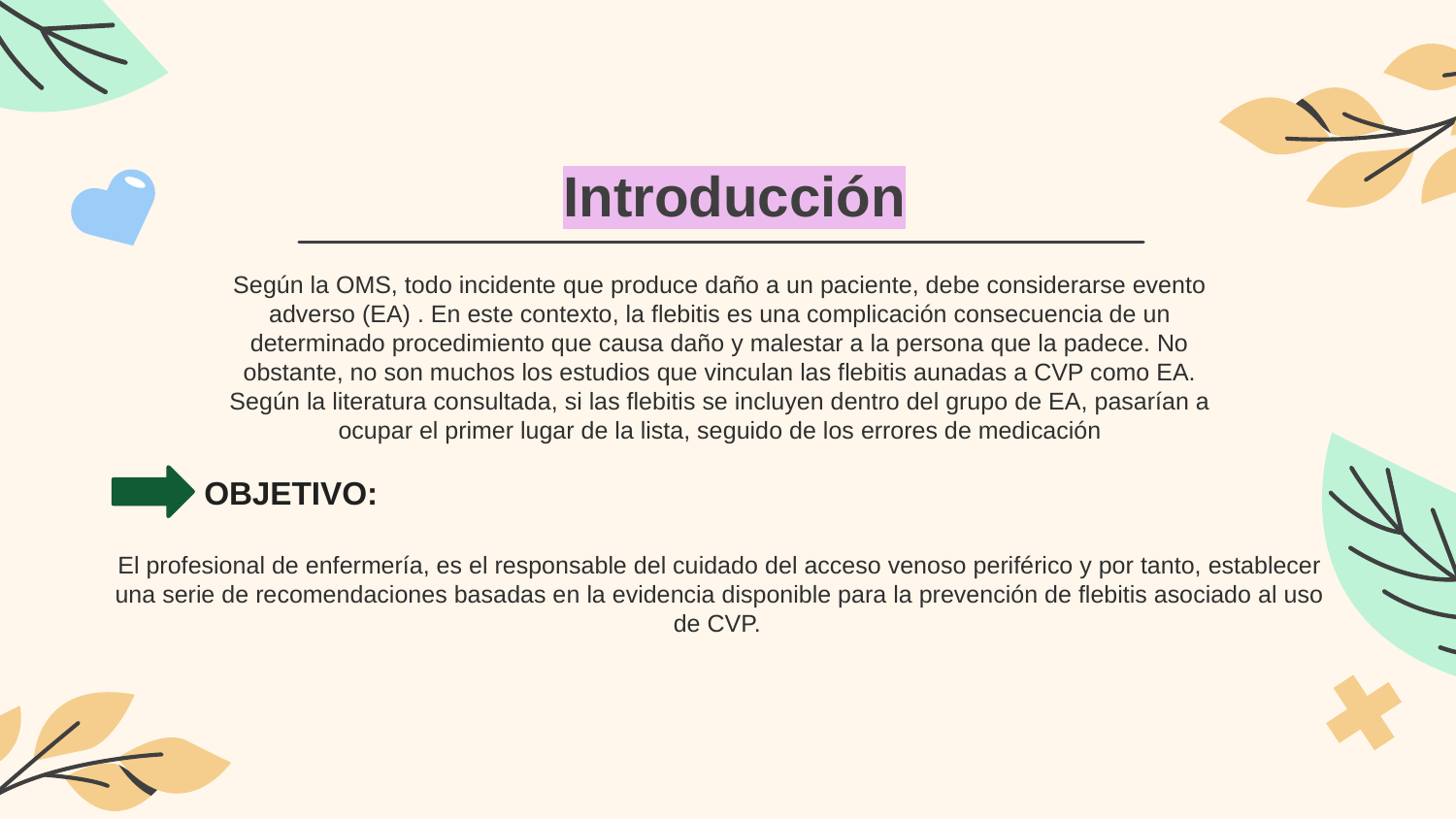

# Introducción
Según la OMS, todo incidente que produce daño a un paciente, debe considerarse evento
adverso (EA) . En este contexto, la flebitis es una complicación consecuencia de un
determinado procedimiento que causa daño y malestar a la persona que la padece. No
obstante, no son muchos los estudios que vinculan las flebitis aunadas a CVP como EA.
Según la literatura consultada, si las flebitis se incluyen dentro del grupo de EA, pasarían a
ocupar el primer lugar de la lista, seguido de los errores de medicación

          OBJETIVO:

El profesional de enfermería, es el responsable del cuidado del acceso venoso periférico y por tanto, establecer una serie de recomendaciones basadas en la evidencia disponible para la prevención de flebitis asociado al uso de CVP.